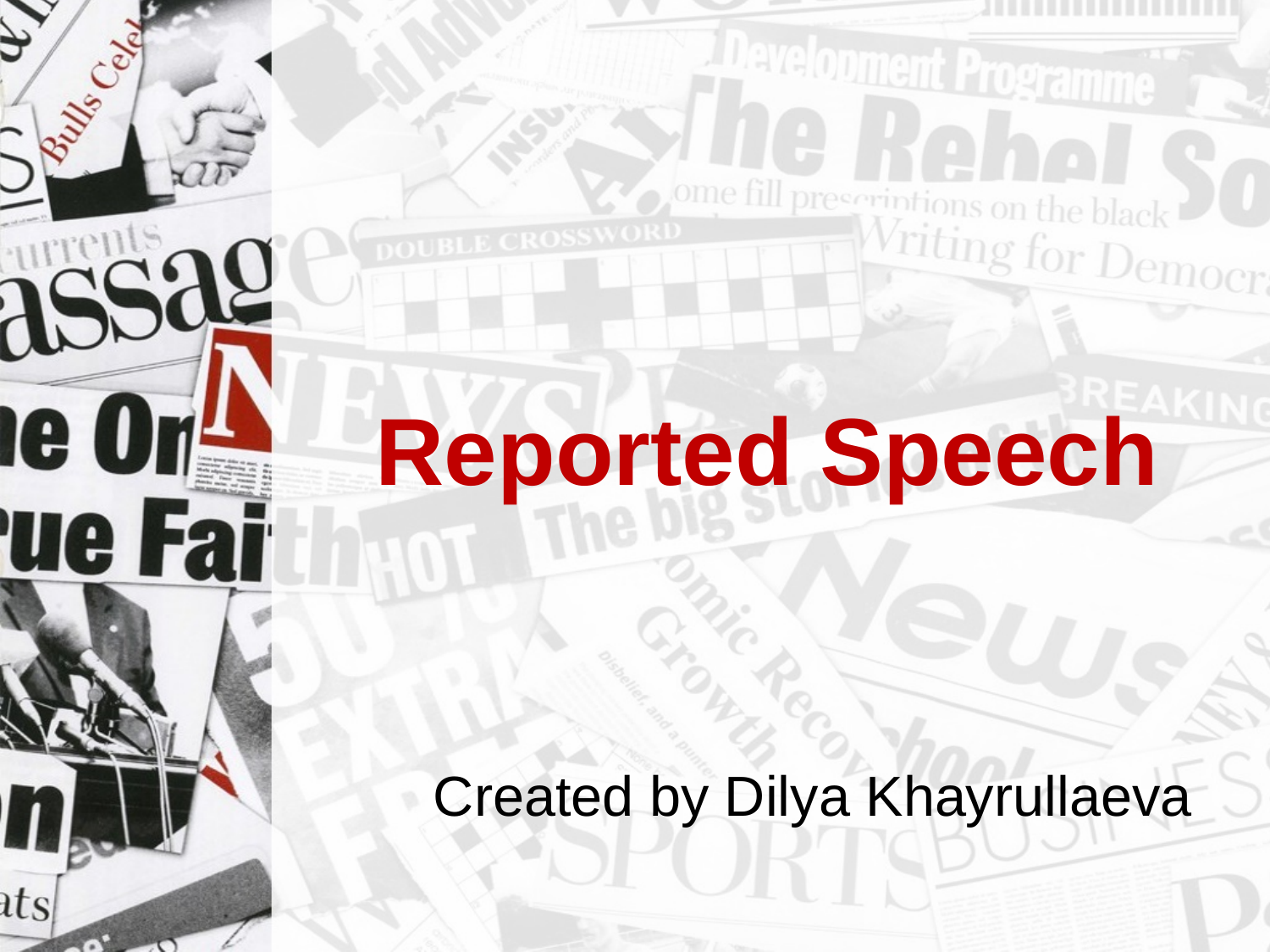

# Reported Speech
Created by Dilya Khayrullaeva